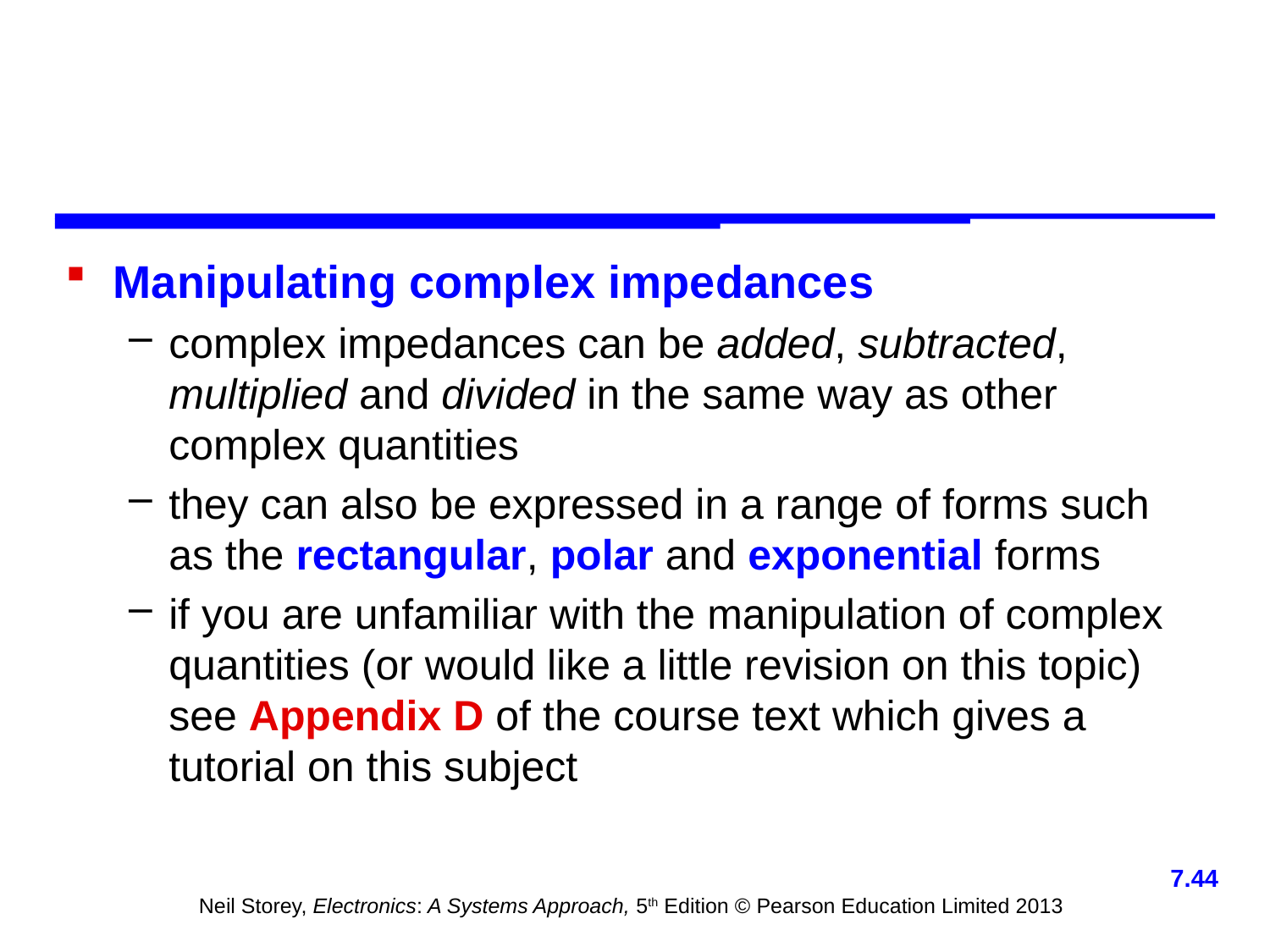

Manipulating complex impedances
complex impedances can be added, subtracted, multiplied and divided in the same way as other complex quantities
they can also be expressed in a range of forms such as the rectangular, polar and exponential forms
if you are unfamiliar with the manipulation of complex quantities (or would like a little revision on this topic) see Appendix D of the course text which gives a tutorial on this subject